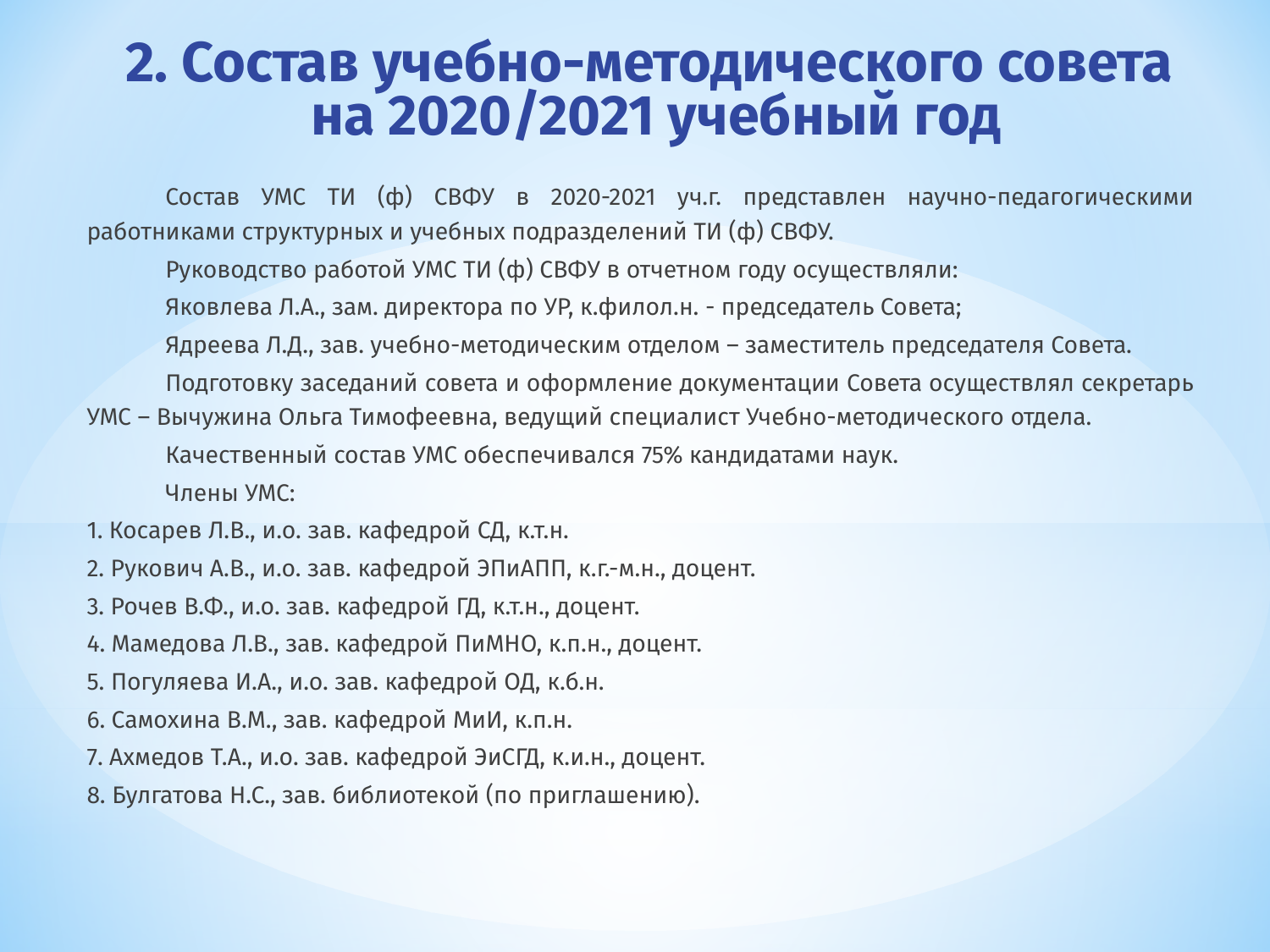

# 2. Состав учебно-методического совета на 2020/2021 учебный год
	Состав УМС ТИ (ф) СВФУ в 2020-2021 уч.г. представлен научно-педагогическими работниками структурных и учебных подразделений ТИ (ф) СВФУ.
	Руководство работой УМС ТИ (ф) СВФУ в отчетном году осуществляли:
	Яковлева Л.А., зам. директора по УР, к.филол.н. - председатель Совета;
	Ядреева Л.Д., зав. учебно-методическим отделом – заместитель председателя Совета.
	Подготовку заседаний совета и оформление документации Совета осуществлял секретарь УМС – Вычужина Ольга Тимофеевна, ведущий специалист Учебно-методического отдела.
	Качественный состав УМС обеспечивался 75% кандидатами наук.
	Члены УМС:
1. Косарев Л.В., и.о. зав. кафедрой СД, к.т.н.
2. Рукович А.В., и.о. зав. кафедрой ЭПиАПП, к.г.-м.н., доцент.
3. Рочев В.Ф., и.о. зав. кафедрой ГД, к.т.н., доцент.
4. Мамедова Л.В., зав. кафедрой ПиМНО, к.п.н., доцент.
5. Погуляева И.А., и.о. зав. кафедрой ОД, к.б.н.
6. Самохина В.М., зав. кафедрой МиИ, к.п.н.
7. Ахмедов Т.А., и.о. зав. кафедрой ЭиСГД, к.и.н., доцент.
8. Булгатова Н.С., зав. библиотекой (по приглашению).